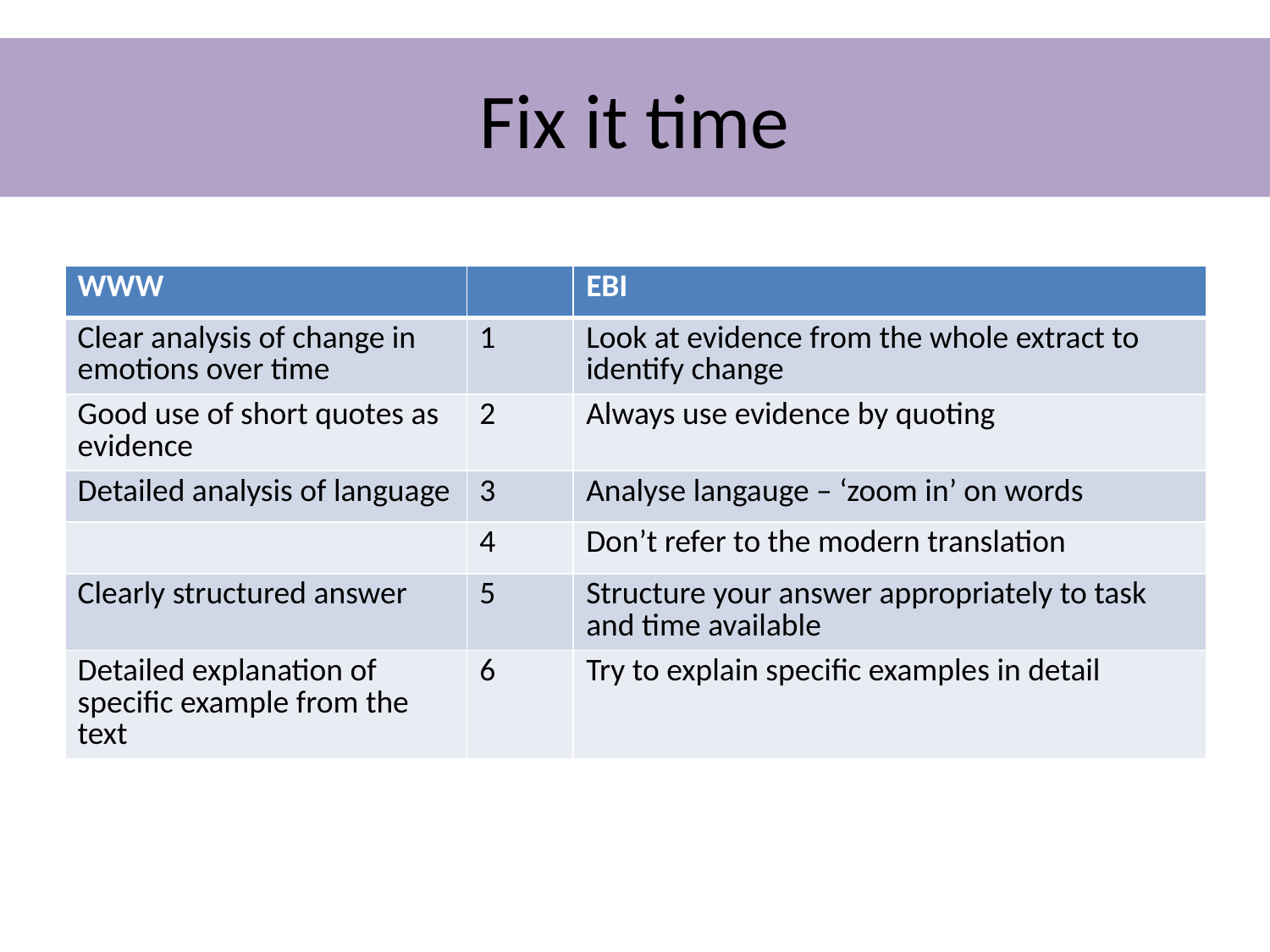

# Fix it time
| WWW |  | EBI |
| --- | --- | --- |
| Clear analysis of change in emotions over time | 1 | Look at evidence from the whole extract to identify change |
| Good use of short quotes as evidence | 2 | Always use evidence by quoting |
| Detailed analysis of language | 3 | Analyse langauge – ‘zoom in’ on words |
|  | 4 | Don’t refer to the modern translation |
| Clearly structured answer | 5 | Structure your answer appropriately to task and time available |
| Detailed explanation of specific example from the text | 6 | Try to explain specific examples in detail |